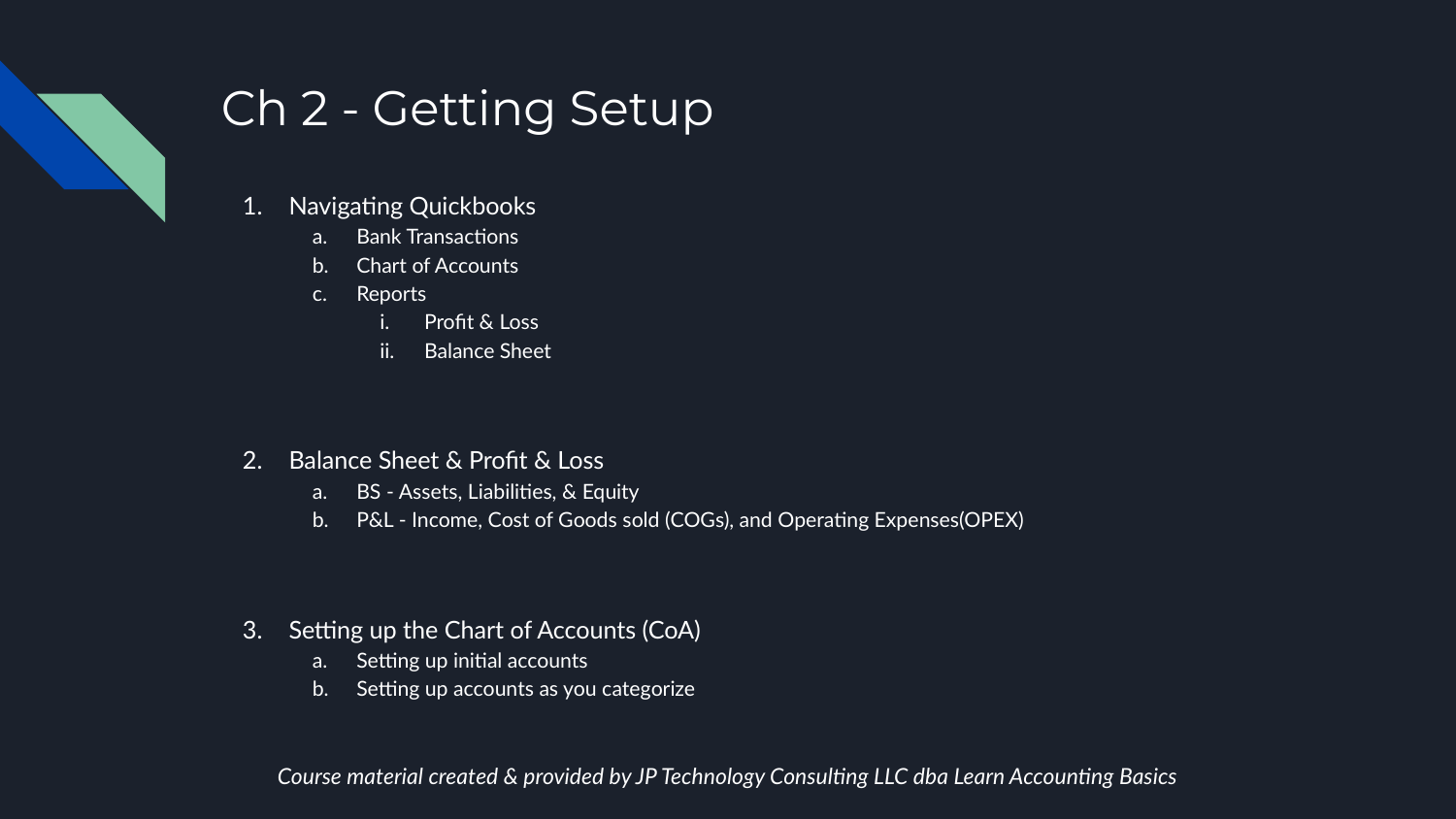

# Ch 2 - Getting Setup
Navigating Quickbooks
Bank Transactions
Chart of Accounts
Reports
Profit & Loss
Balance Sheet

Balance Sheet & Profit & Loss
BS - Assets, Liabilities, & Equity
P&L - Income, Cost of Goods sold (COGs), and Operating Expenses(OPEX)

Setting up the Chart of Accounts (CoA)
Setting up initial accounts
Setting up accounts as you categorize